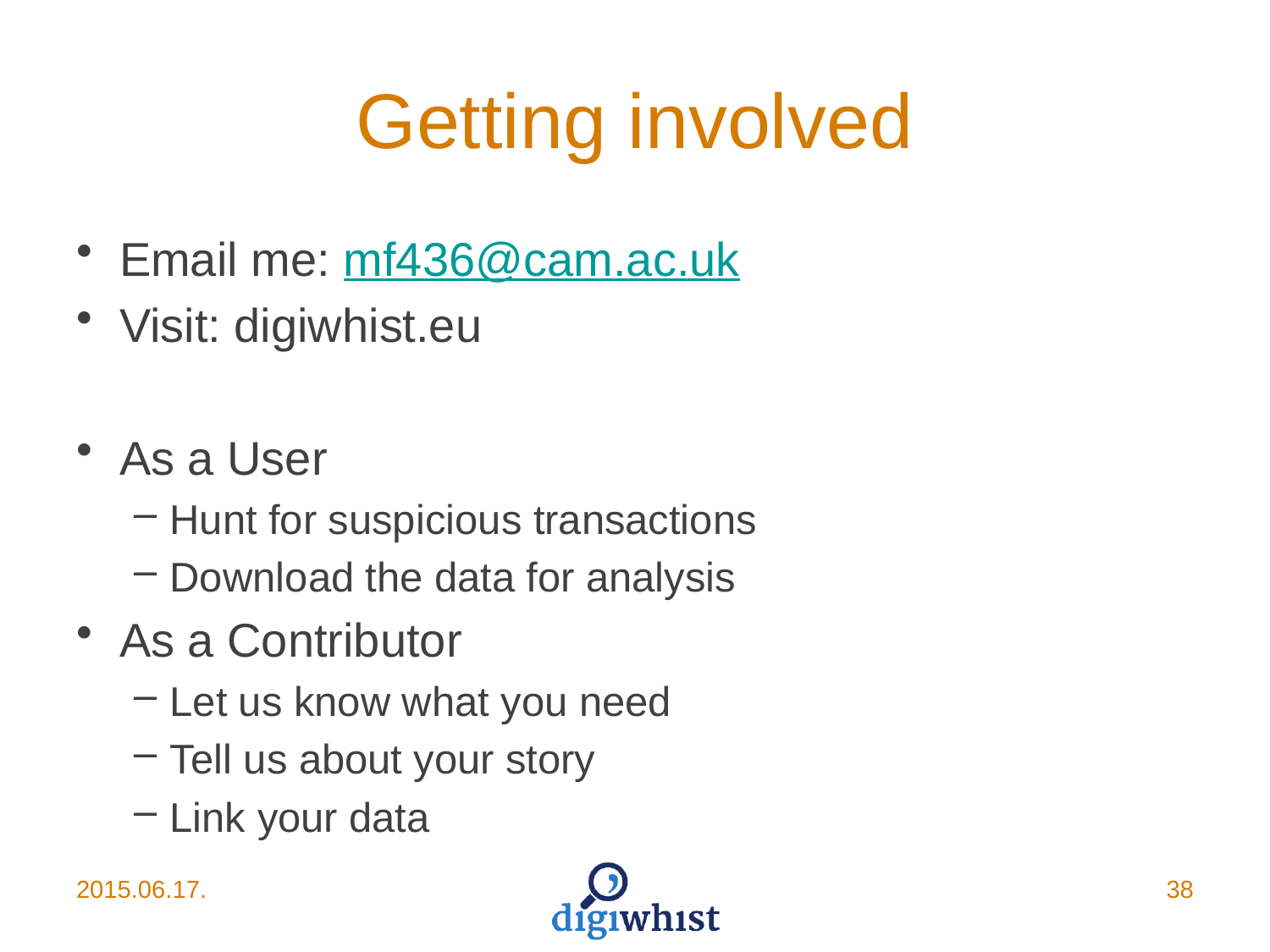

# Getting involved
Email me: mf436@cam.ac.uk
Visit: digiwhist.eu

As a User
Hunt for suspicious transactions
Download the data for analysis
As a Contributor
Let us know what you need
Tell us about your story
Link your data

2015.06.17.
38